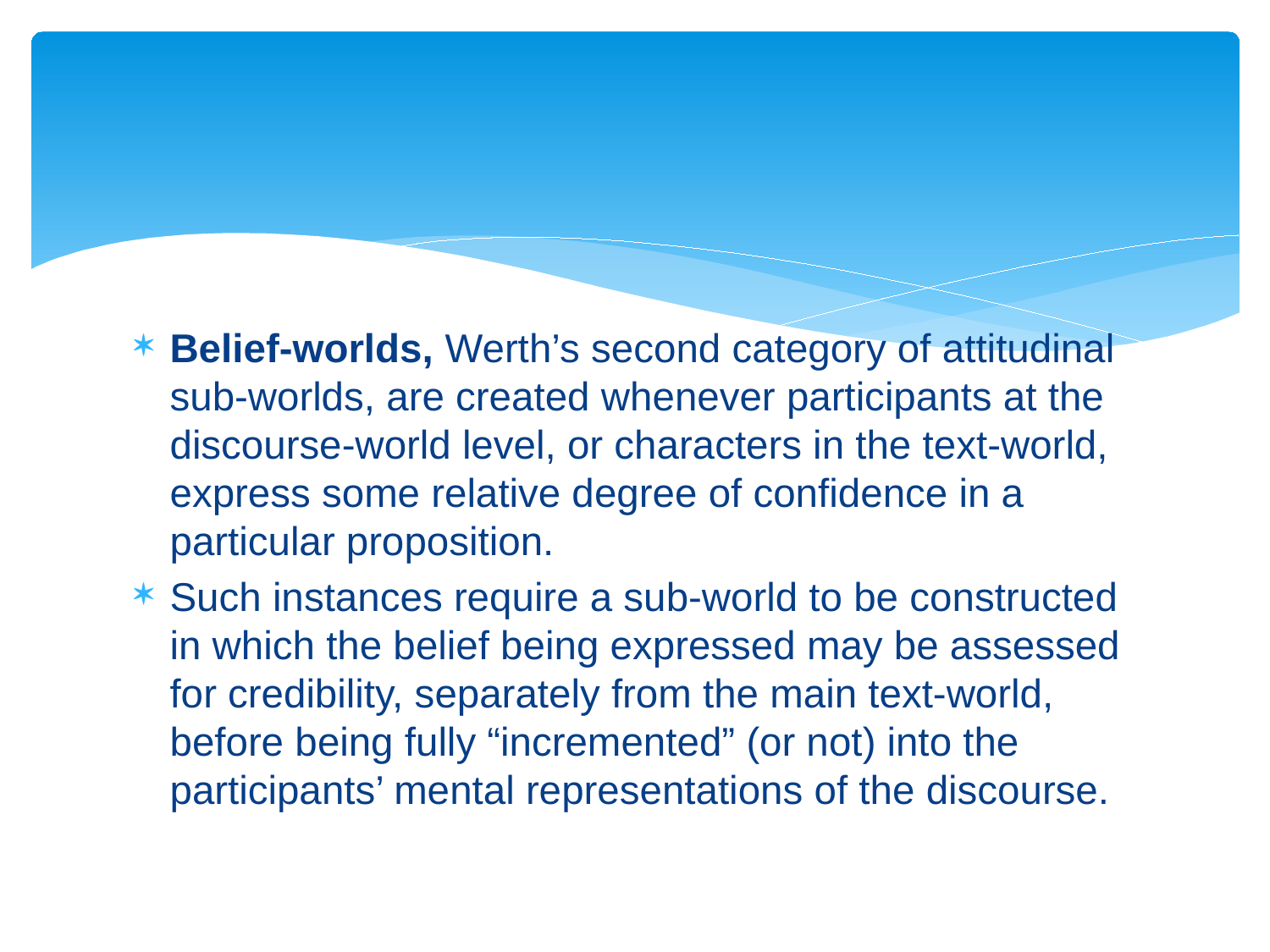

#
Belief-worlds, Werth’s second category of attitudinal sub-worlds, are created whenever participants at the discourse-world level, or characters in the text-world, express some relative degree of confidence in a particular proposition.
Such instances require a sub-world to be constructed in which the belief being expressed may be assessed for credibility, separately from the main text-world, before being fully “incremented” (or not) into the participants’ mental representations of the discourse.